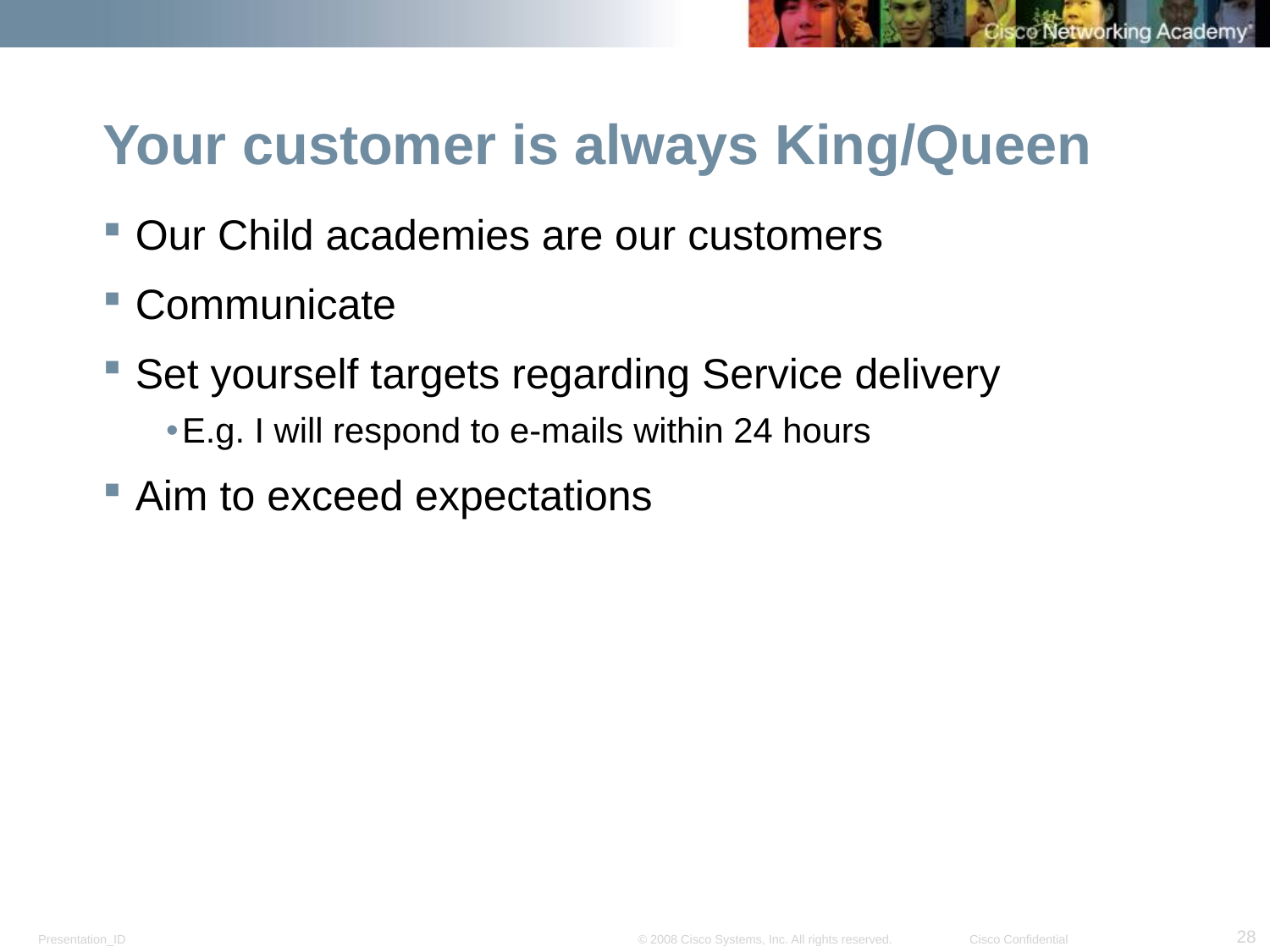

# Your customer is always King/Queen
Our Child academies are our customers
Communicate
Set yourself targets regarding Service delivery
E.g. I will respond to e-mails within 24 hours
Aim to exceed expectations